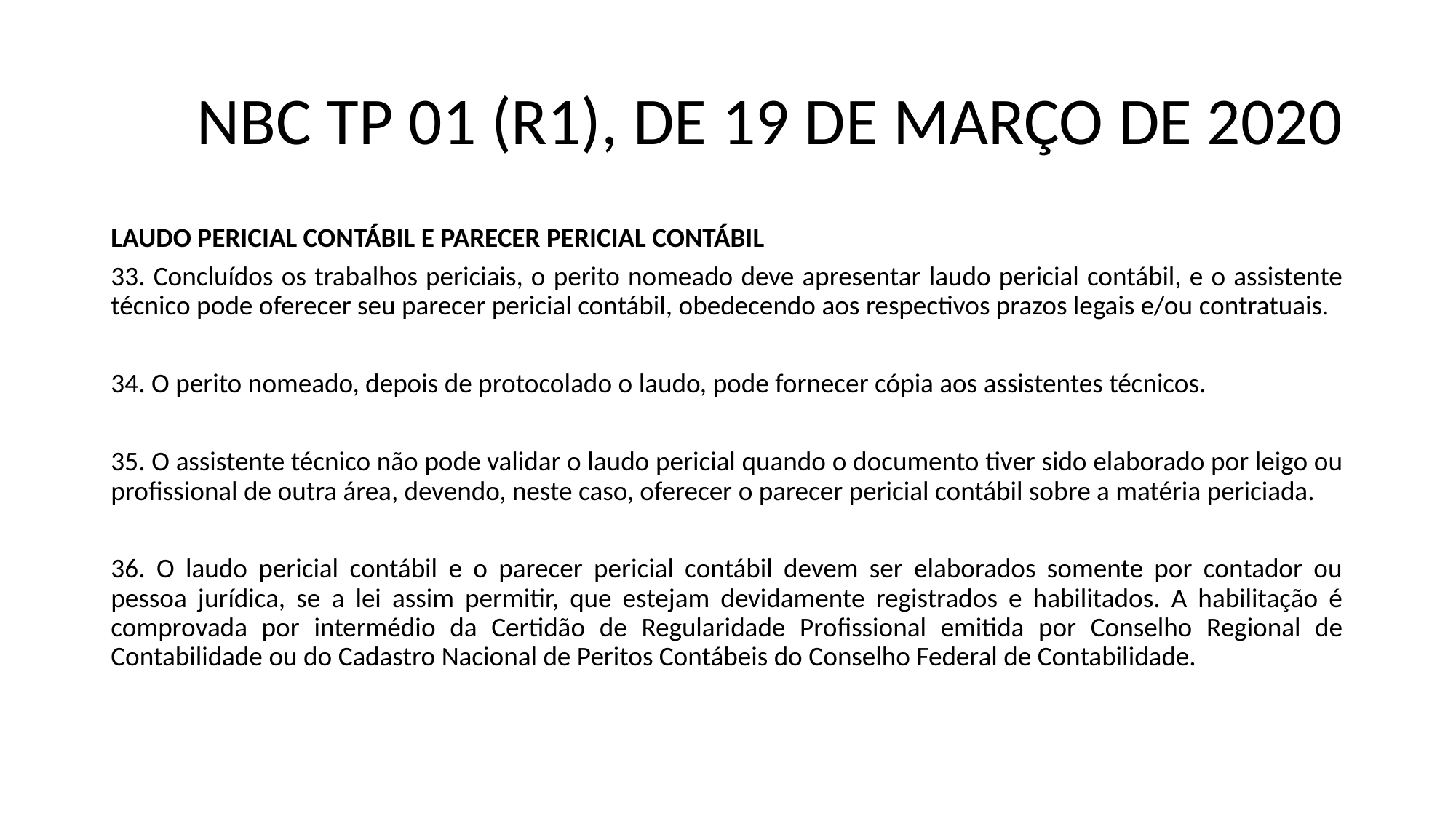

# NBC TP 01 (R1), DE 19 DE MARÇO DE 2020
LAUDO PERICIAL CONTÁBIL E PARECER PERICIAL CONTÁBIL
33. Concluídos os trabalhos periciais, o perito nomeado deve apresentar laudo pericial contábil, e o assistente técnico pode oferecer seu parecer pericial contábil, obedecendo aos respectivos prazos legais e/ou contratuais.

34. O perito nomeado, depois de protocolado o laudo, pode fornecer cópia aos assistentes técnicos.

35. O assistente técnico não pode validar o laudo pericial quando o documento tiver sido elaborado por leigo ou profissional de outra área, devendo, neste caso, oferecer o parecer pericial contábil sobre a matéria periciada.

36. O laudo pericial contábil e o parecer pericial contábil devem ser elaborados somente por contador ou pessoa jurídica, se a lei assim permitir, que estejam devidamente registrados e habilitados. A habilitação é comprovada por intermédio da Certidão de Regularidade Profissional emitida por Conselho Regional de Contabilidade ou do Cadastro Nacional de Peritos Contábeis do Conselho Federal de Contabilidade.